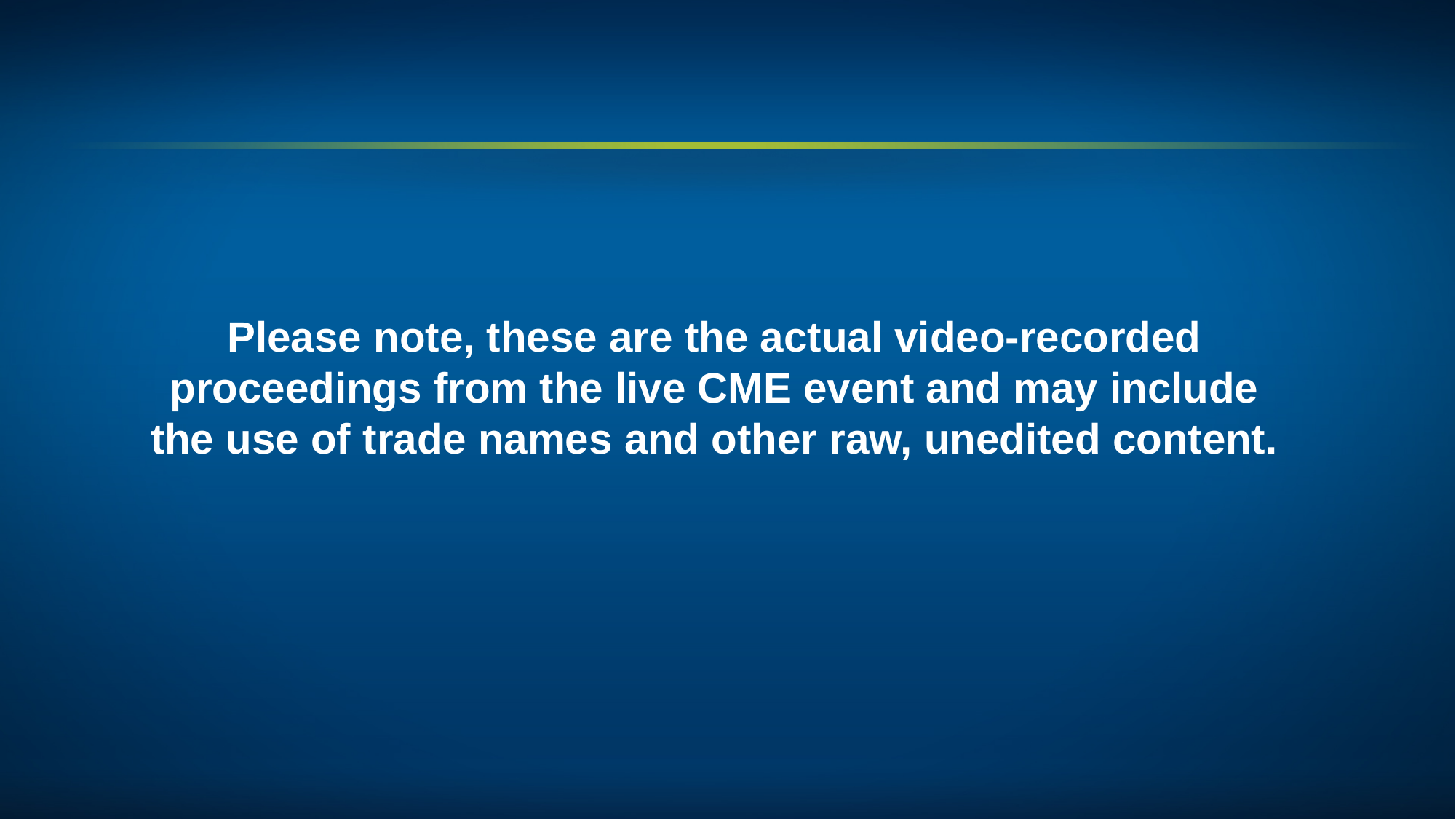

Please note, these are the actual video-recorded
proceedings from the live CME event and may include
the use of trade names and other raw, unedited content.